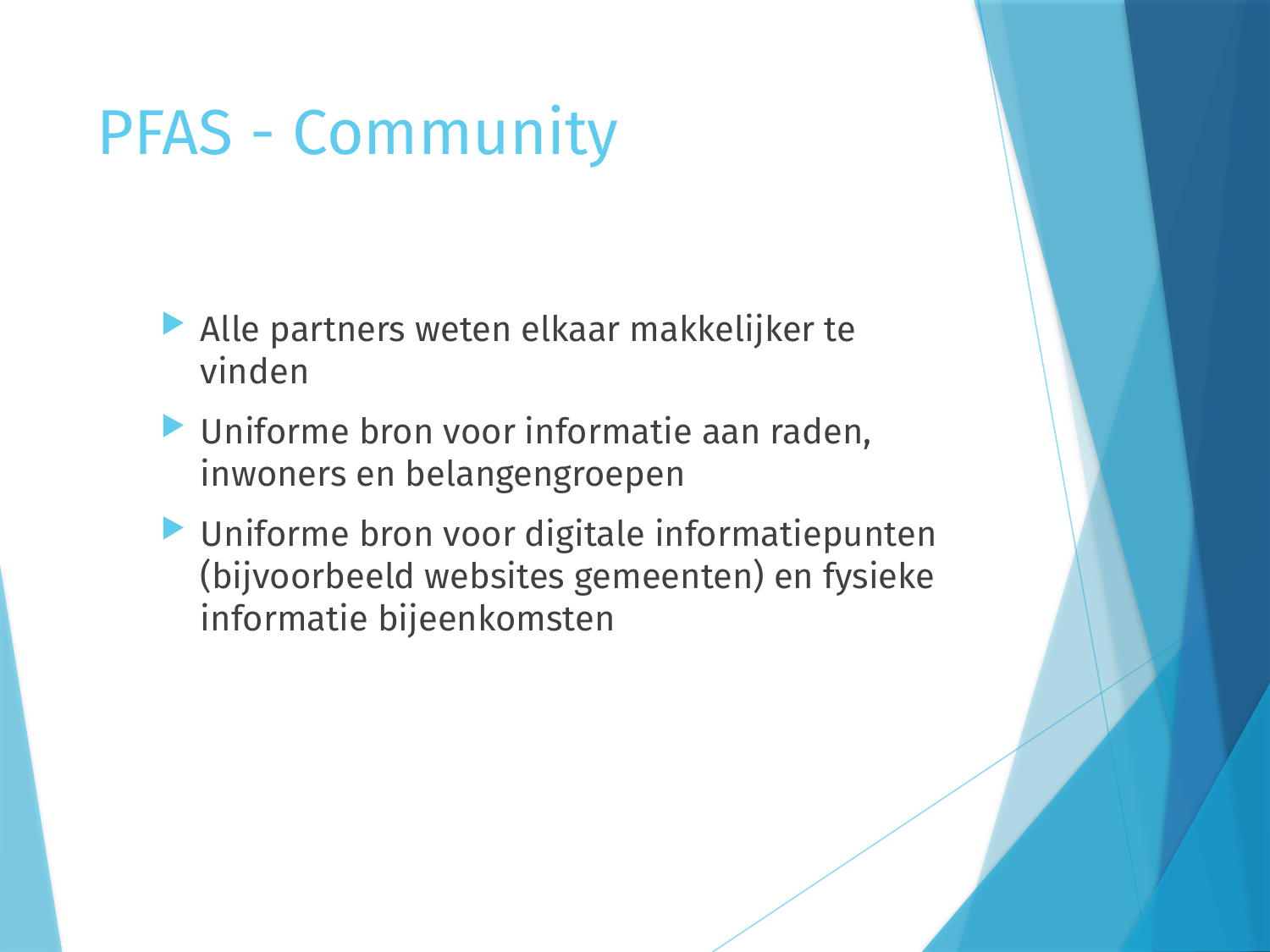

# PFAS - Community
Alle partners weten elkaar makkelijker te vinden
Uniforme bron voor informatie aan raden, inwoners en belangengroepen
Uniforme bron voor digitale informatiepunten (bijvoorbeeld websites gemeenten) en fysieke informatie bijeenkomsten